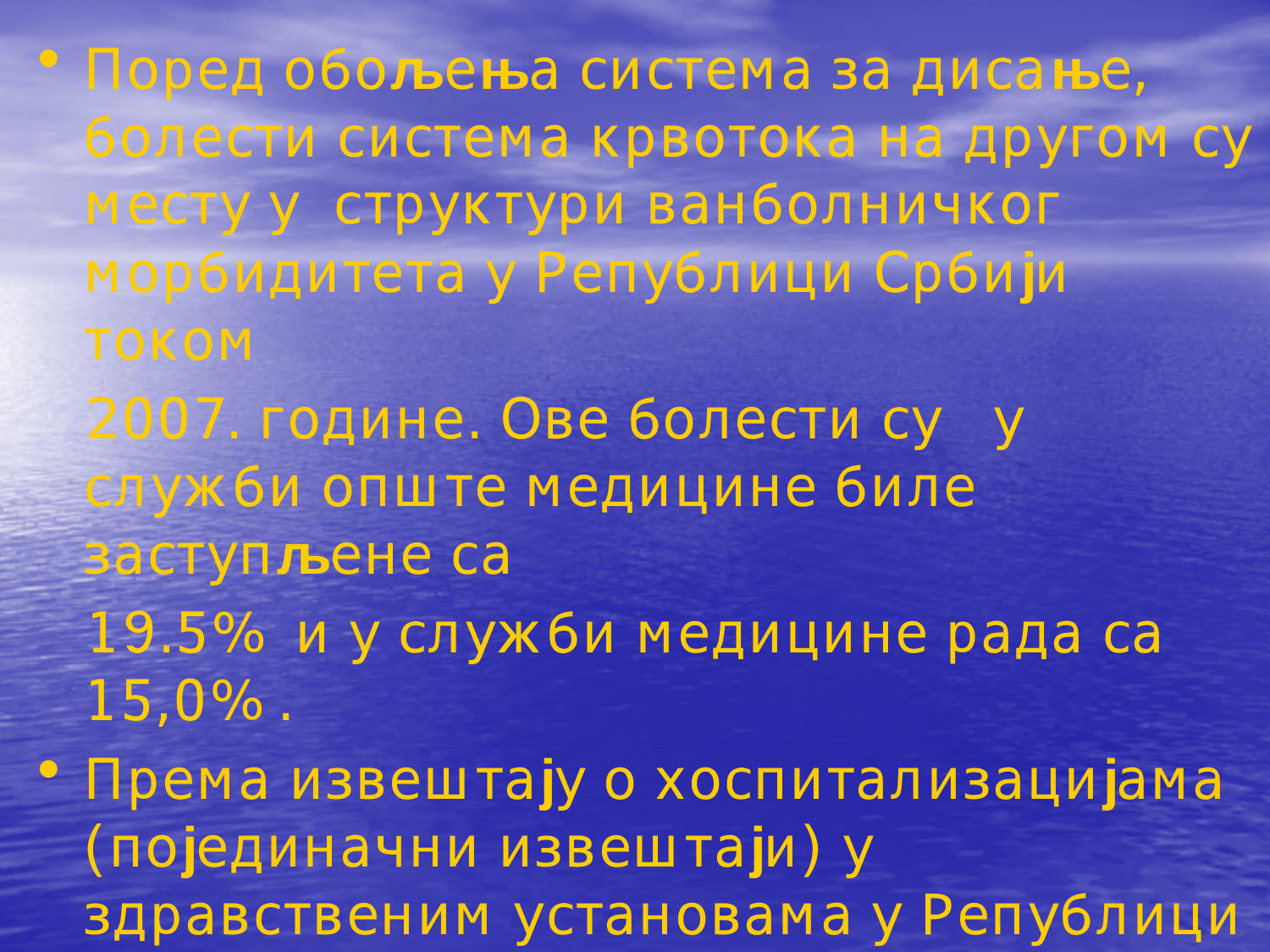

Поред обољења система за дисање, болести система крвотока на другом су месту у  структури ванболничког морбидитета у Републици Србији током
   2007. године. Ове болести су   у служби опште медицине биле заступљене са
   19.5% и у служби медицине рада са 15,0%.
Према извештају о хоспитализацијама (појединачни извештаји) у здравственим установама у Републици Србији у 2007. години лечено је укупно 931.368 особа.